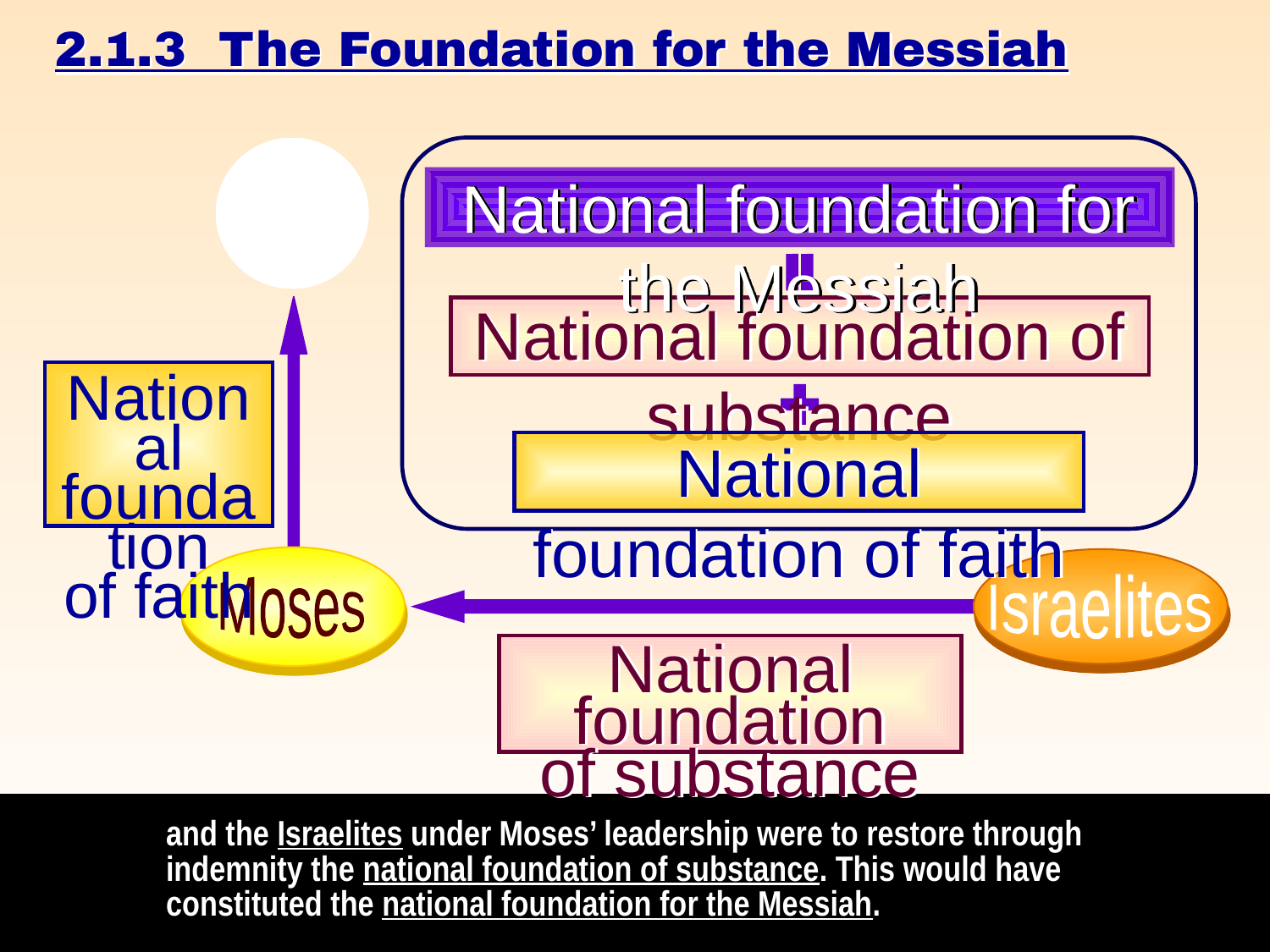

2.1.3  The Foundation for the Messiah

God

National foundation for the Messiah

National foundation of substance

National
foundation
of faith

National foundation of faith

Moses

Israelites

National foundation
of substance

and the Israelites under Moses’ leadership were to restore through indemnity the national foundation of substance. This would have constituted the national foundation for the Messiah.